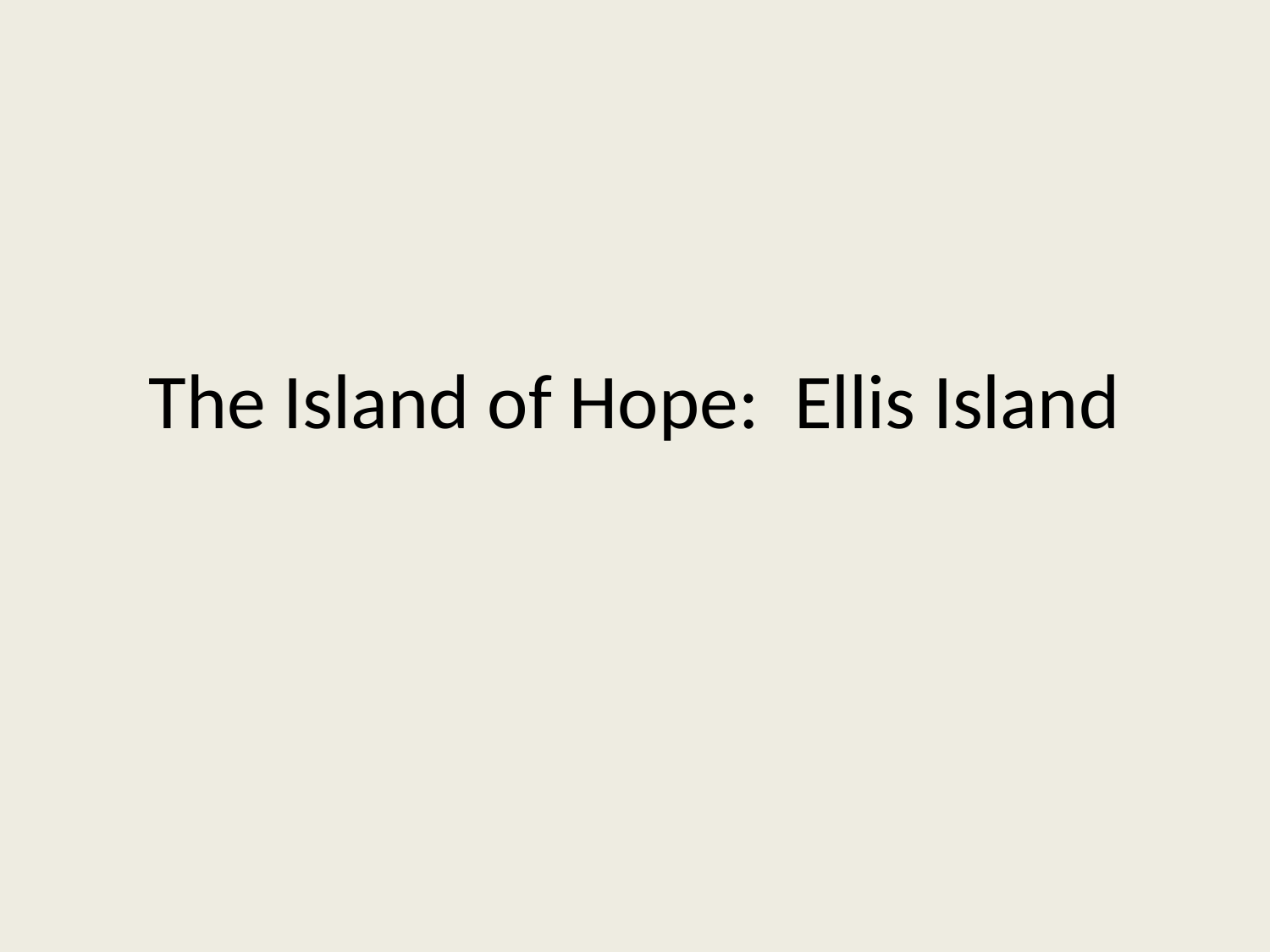

# The Island of Hope:  Ellis Island